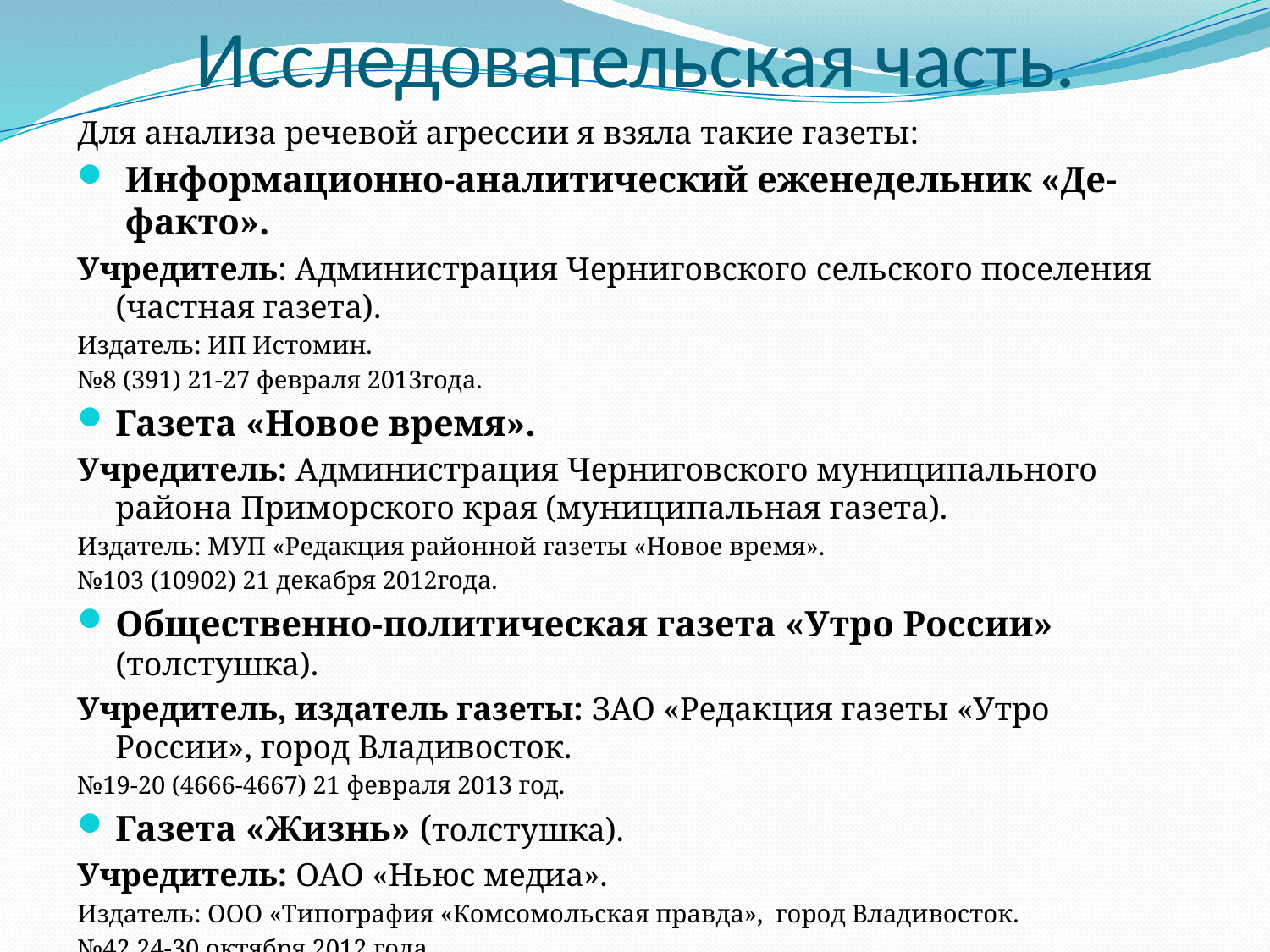

# Исследовательская часть.
Для анализа речевой агрессии я взяла такие газеты:
Информационно-аналитический еженедельник «Де-факто».
Учредитель: Администрация Черниговского сельского поселения (частная газета).
Издатель: ИП Истомин.
№8 (391) 21-27 февраля 2013года.
Газета «Новое время».
Учредитель: Администрация Черниговского муниципального района Приморского края (муниципальная газета).
Издатель: МУП «Редакция районной газеты «Новое время».
№103 (10902) 21 декабря 2012года.
Общественно-политическая газета «Утро России» (толстушка).
Учредитель, издатель газеты: ЗАО «Редакция газеты «Утро России», город Владивосток.
№19-20 (4666-4667) 21 февраля 2013 год.
Газета «Жизнь» (толстушка).
Учредитель: ОАО «Ньюс медиа».
Издатель: ООО «Типография «Комсомольская правда»,  город Владивосток.
№42 24-30 октября 2012 года.